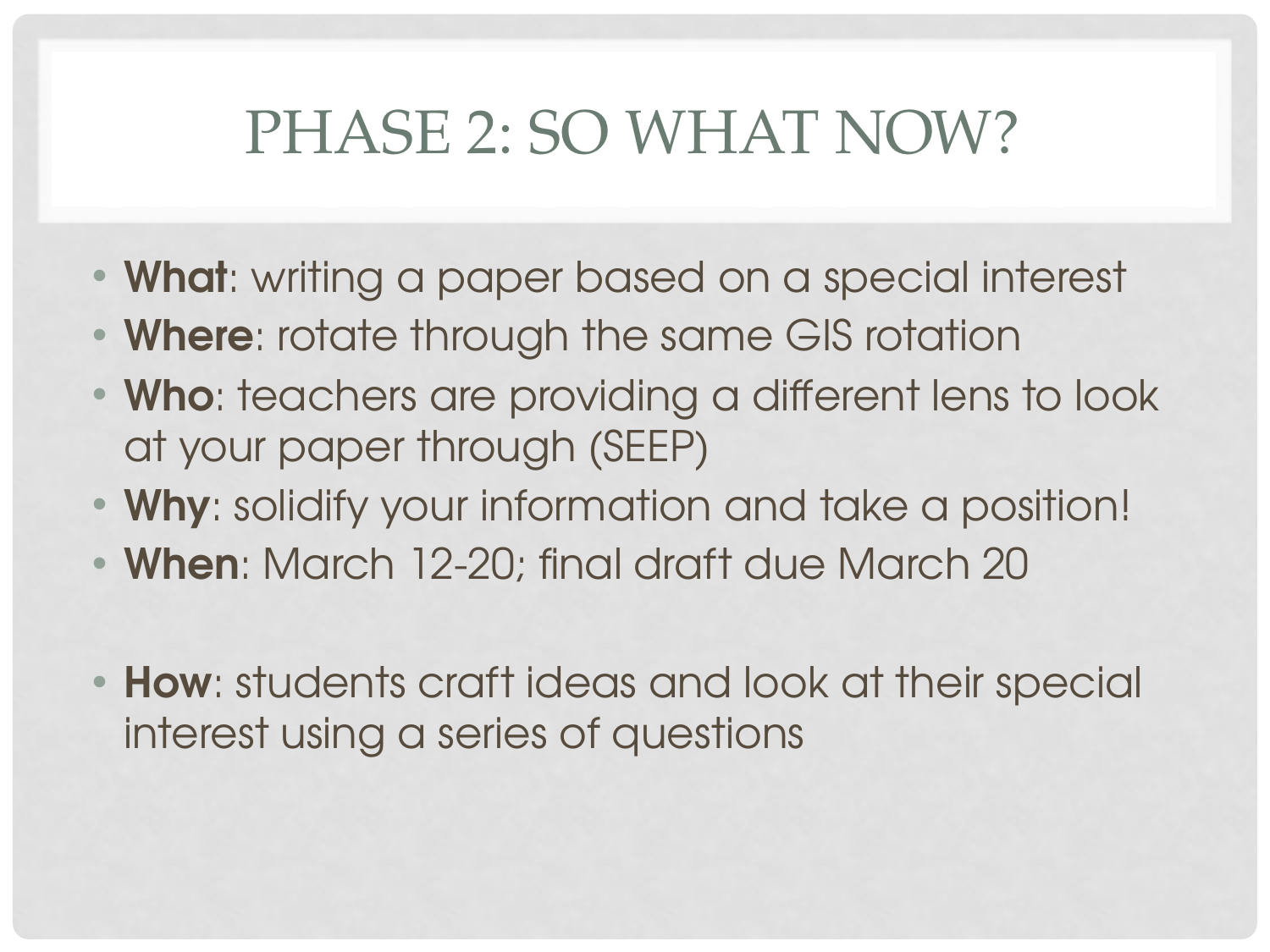

# Phase 2: So what now?
What: writing a paper based on a special interest
Where: rotate through the same GIS rotation
Who: teachers are providing a different lens to look at your paper through (SEEP)
Why: solidify your information and take a position!
When: March 12-20; final draft due March 20

How: students craft ideas and look at their special interest using a series of questions